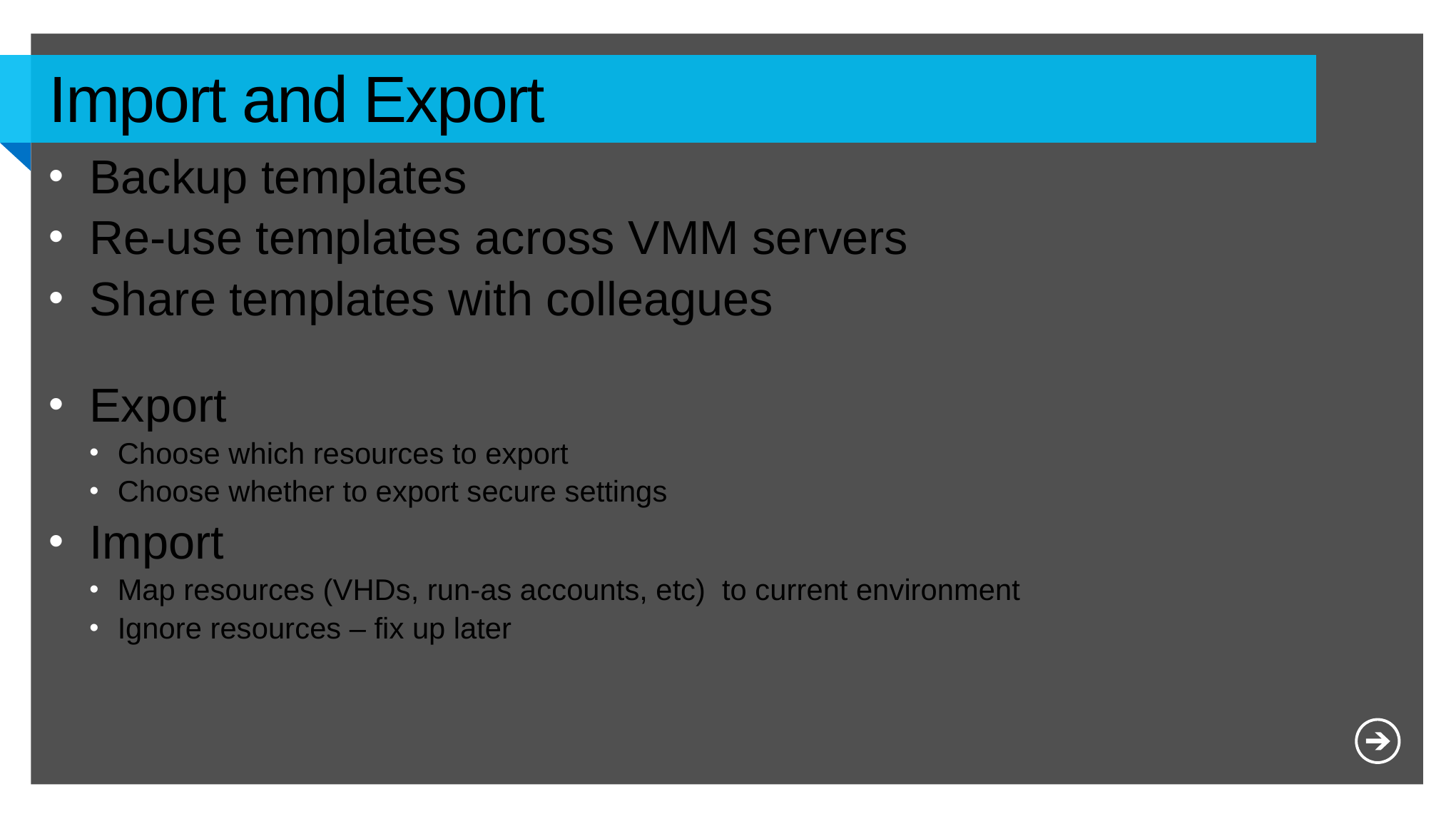

# Import and Export
Backup templates
Re-use templates across VMM servers
Share templates with colleagues

Export
Choose which resources to export
Choose whether to export secure settings
Import
Map resources (VHDs, run-as accounts, etc)  to current environment
Ignore resources – fix up later